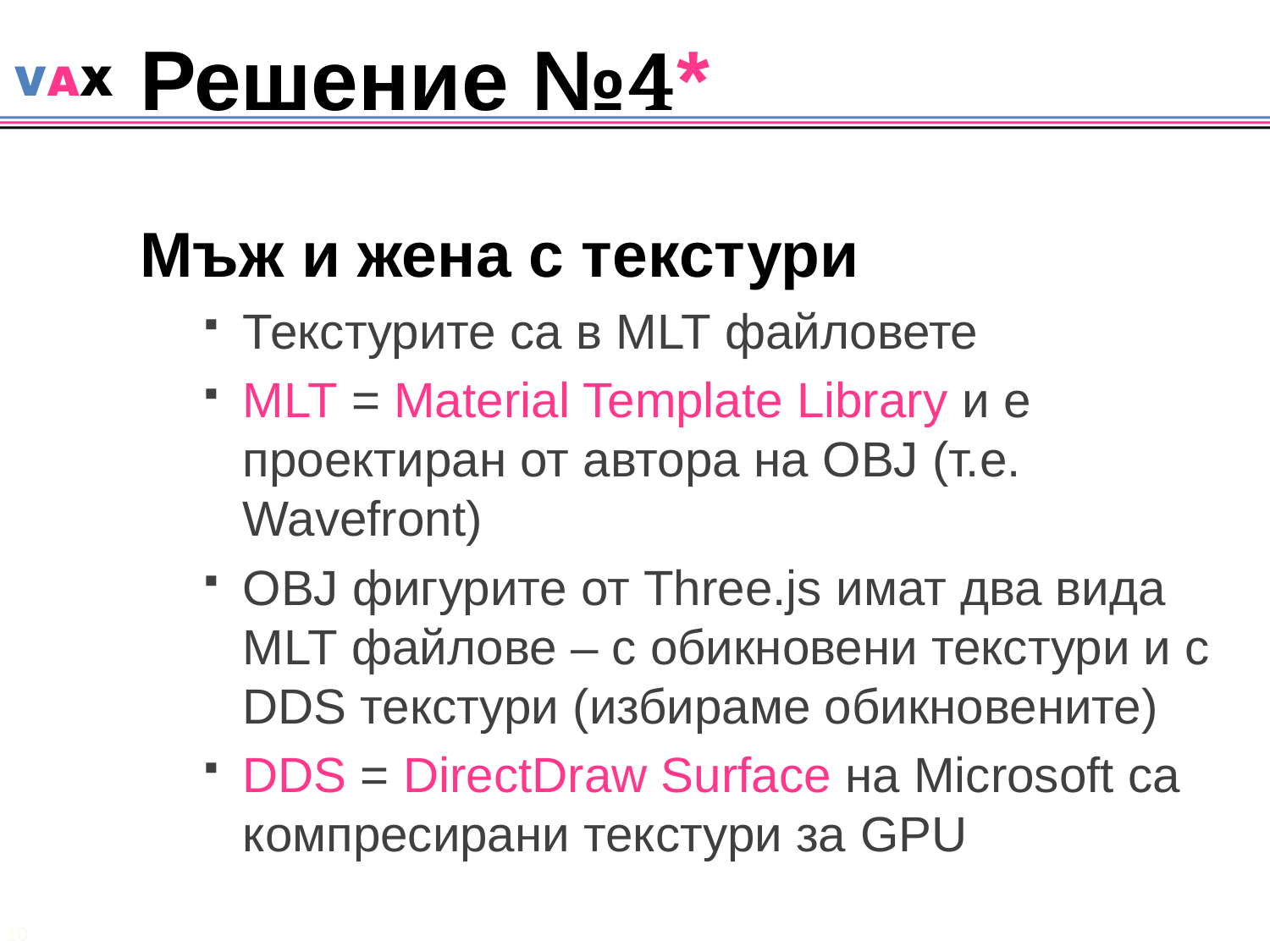

# Решение №4*
Мъж и жена с текстури
Текстурите са в MLT файловете
MLT = Material Template Library и е проектиран от автора на OBJ (т.е. Wavefront)
OBJ фигурите от Three.js имат два вида MLT файлове – с обикновени текстури и с DDS текстури (избираме обикновените)
DDS = DirectDraw Surface на Microsoft са компресирани текстури за GPU